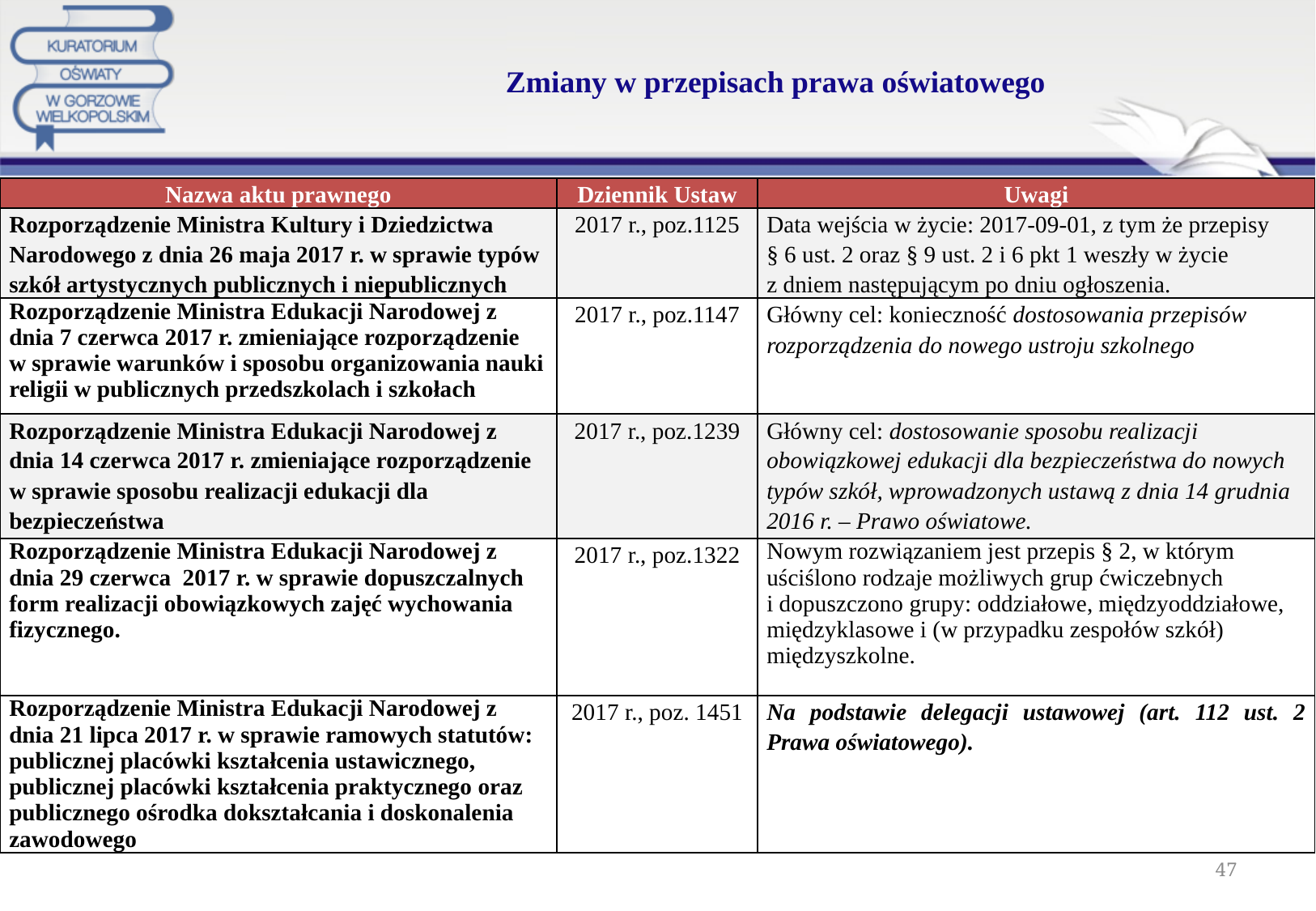

# Zmiany w przepisach prawa oświatowego
| Nazwa aktu prawnego | Dziennik Ustaw | Uwagi |
| --- | --- | --- |
| Rozporządzenie Ministra Kultury i Dziedzictwa Narodowego z dnia 26 maja 2017 r. w sprawie typów szkół artystycznych publicznych i niepublicznych | 2017 r., poz.1125 | Data wejścia w życie: 2017-09-01, z tym że przepisy § 6 ust. 2 oraz § 9 ust. 2 i 6 pkt 1 weszły w życie z dniem następującym po dniu ogłoszenia. |
| Rozporządzenie Ministra Edukacji Narodowej z dnia 7 czerwca 2017 r. zmieniające rozporządzenie w sprawie warunków i sposobu organizowania nauki religii w publicznych przedszkolach i szkołach | 2017 r., poz.1147 | Główny cel: konieczność dostosowania przepisów rozporządzenia do nowego ustroju szkolnego |
| Rozporządzenie Ministra Edukacji Narodowej z dnia 14 czerwca 2017 r. zmieniające rozporządzenie w sprawie sposobu realizacji edukacji dla bezpieczeństwa | 2017 r., poz.1239 | Główny cel: dostosowanie sposobu realizacji obowiązkowej edukacji dla bezpieczeństwa do nowych typów szkół, wprowadzonych ustawą z dnia 14 grudnia 2016 r. – Prawo oświatowe. |
| Rozporządzenie Ministra Edukacji Narodowej z dnia 29 czerwca 2017 r. w sprawie dopuszczalnych form realizacji obowiązkowych zajęć wychowania fizycznego. | 2017 r., poz.1322 | Nowym rozwiązaniem jest przepis § 2, w którym uściślono rodzaje możliwych grup ćwiczebnych i dopuszczono grupy: oddziałowe, międzyoddziałowe, międzyklasowe i (w przypadku zespołów szkół) międzyszkolne. |
| Rozporządzenie Ministra Edukacji Narodowej z dnia 21 lipca 2017 r. w sprawie ramowych statutów: publicznej placówki kształcenia ustawicznego, publicznej placówki kształcenia praktycznego oraz publicznego ośrodka dokształcania i doskonalenia zawodowego | 2017 r., poz. 1451 | Na podstawie delegacji ustawowej (art. 112 ust. 2 Prawa oświatowego). |
47